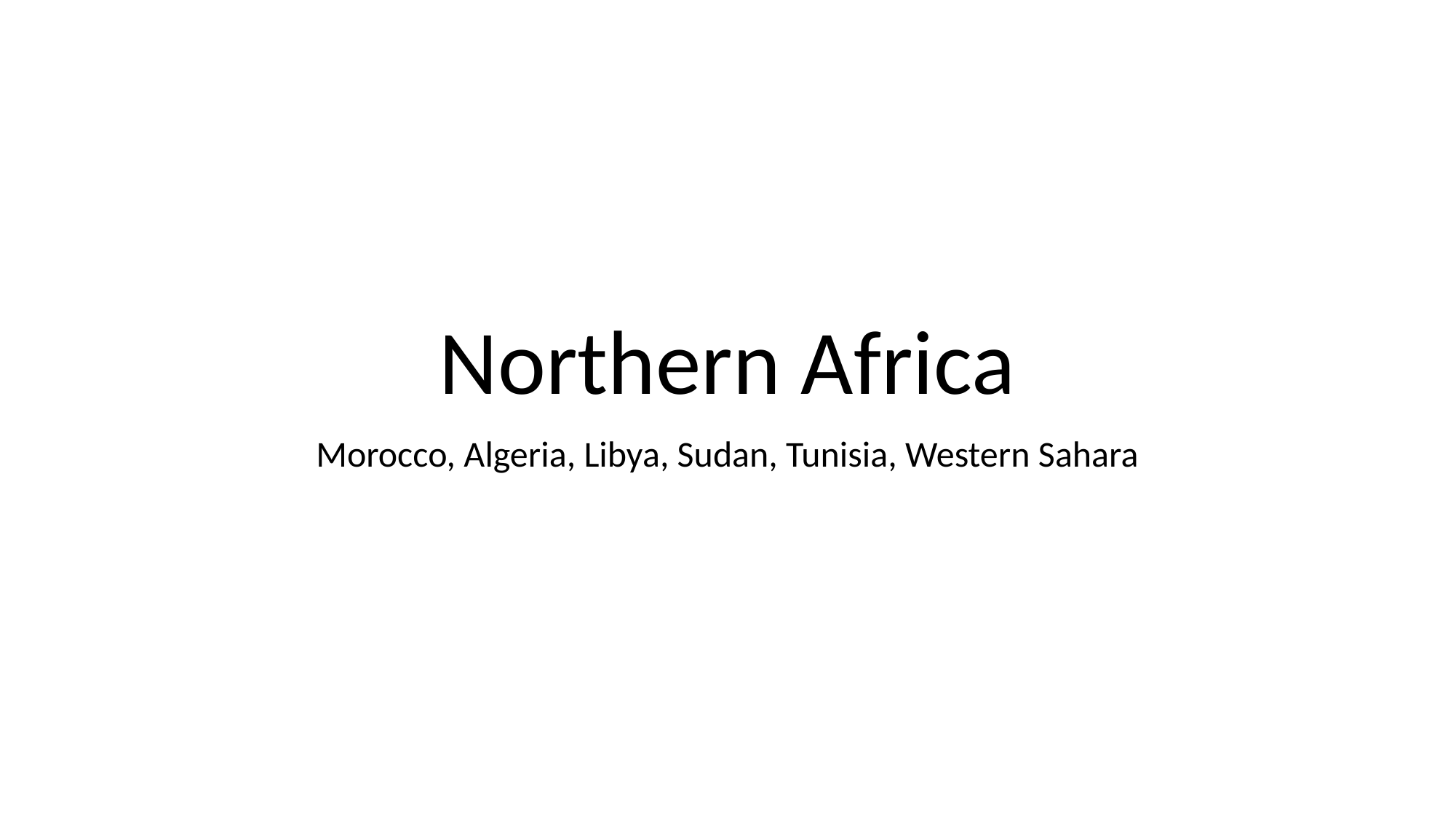

# Northern Africa
Morocco, Algeria, Libya, Sudan, Tunisia, Western Sahara